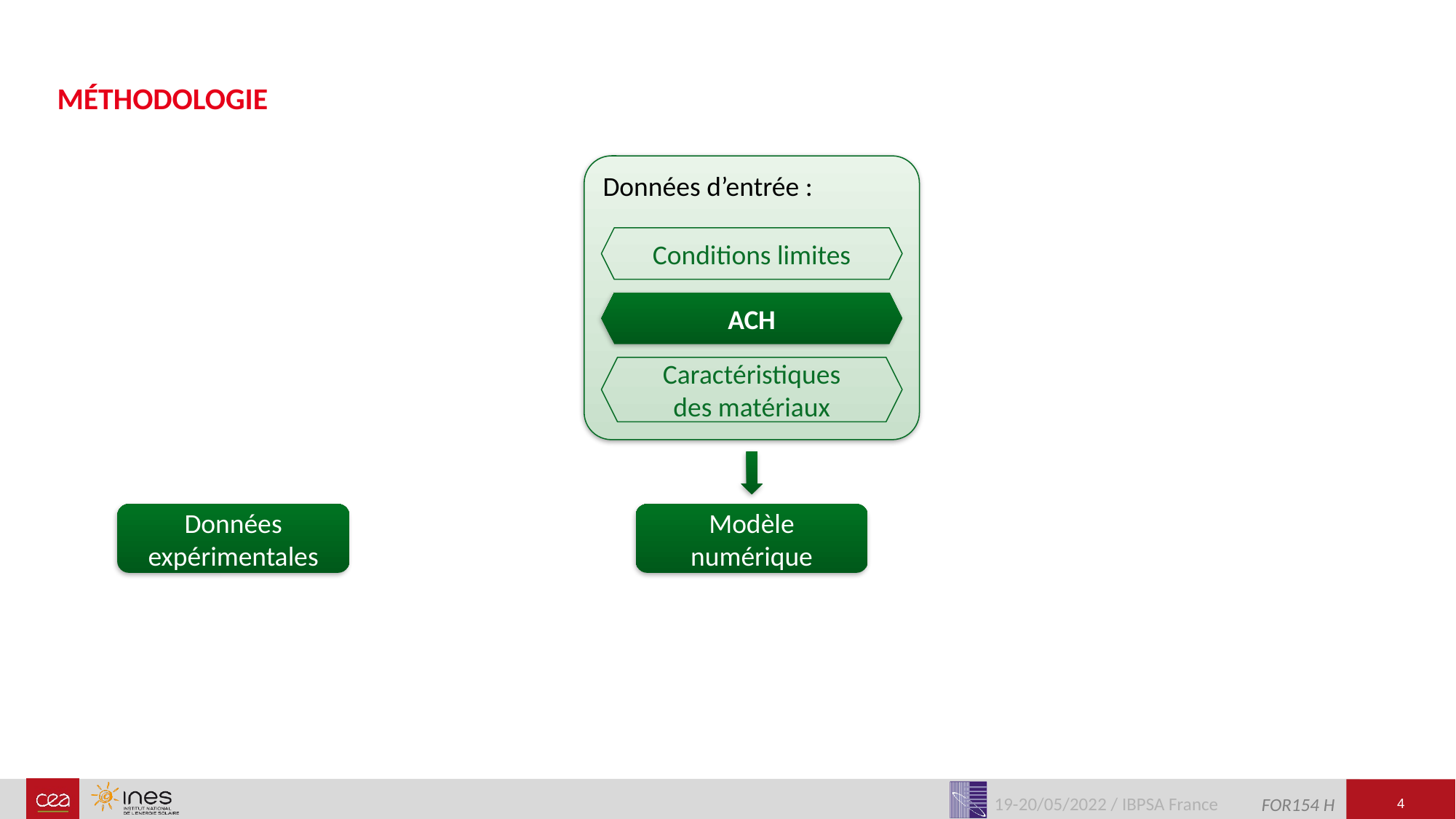

Méthodologie
Données d’entrée :
Conditions limites
ACH
Caractéristiques des matériaux

Données expérimentales
Modèle numérique
19-20/05/2022 / IBPSA France
4